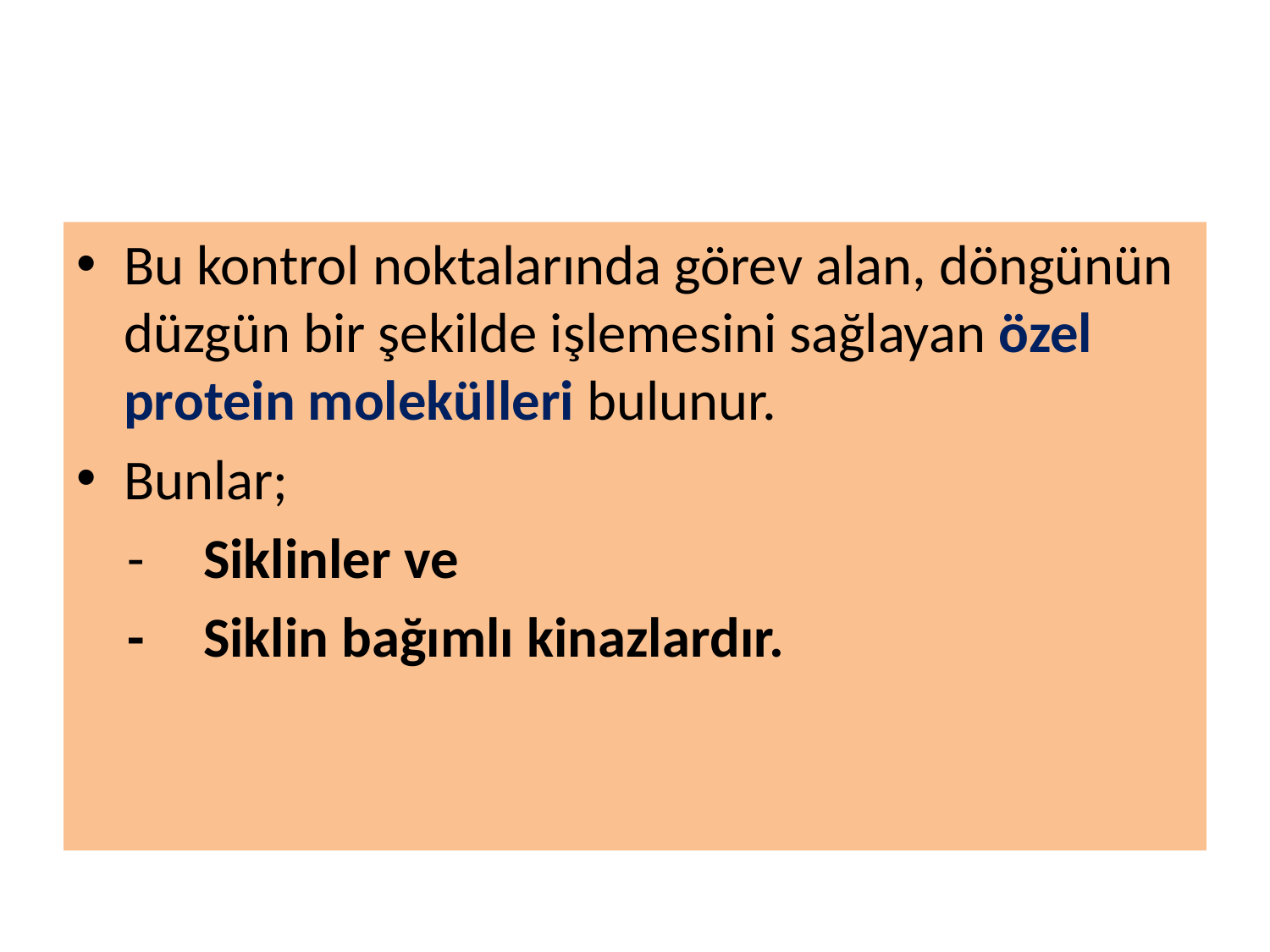

#
Bu kontrol noktalarında görev alan, döngünün düzgün bir şekilde işlemesini sağlayan özel protein molekülleri bulunur.
Bunlar;
    -	Siklinler ve
    -	Siklin bağımlı kinazlardır.